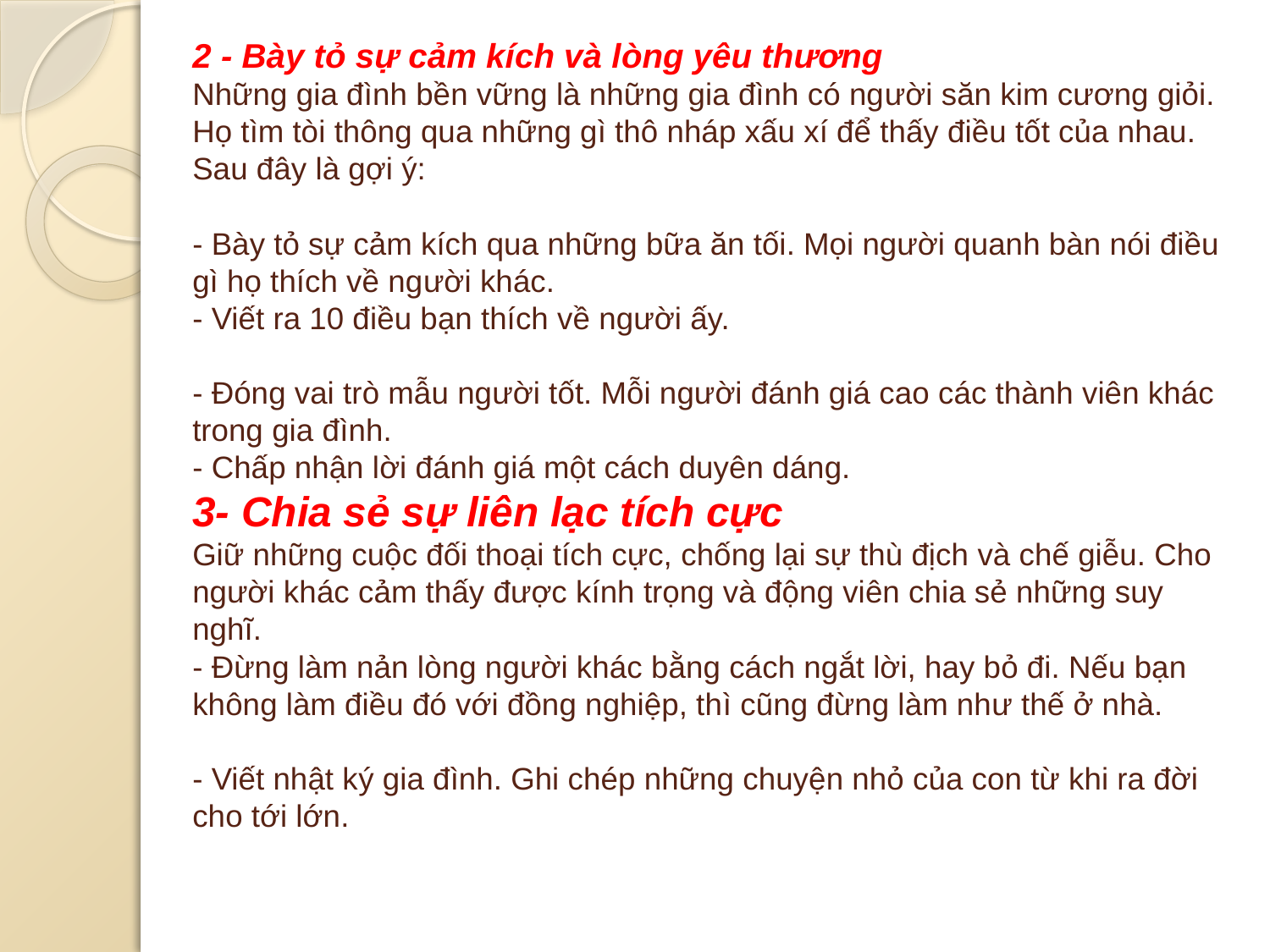

# 2 - Bày tỏ sự cảm kích và lòng yêu thương Những gia đình bền vững là những gia đình có người săn kim cương giỏi. Họ tìm tòi thông qua những gì thô nháp xấu xí để thấy điều tốt của nhau. Sau đây là gợi ý:   - Bày tỏ sự cảm kích qua những bữa ăn tối. Mọi người quanh bàn nói điều gì họ thích về người khác. - Viết ra 10 điều bạn thích về người ấy. - Đóng vai trò mẫu người tốt. Mỗi người đánh giá cao các thành viên khác trong gia đình. - Chấp nhận lời đánh giá một cách duyên dáng. 3- Chia sẻ sự liên lạc tích cực Giữ những cuộc đối thoại tích cực, chống lại sự thù địch và chế giễu. Cho người khác cảm thấy được kính trọng và động viên chia sẻ những suy nghĩ. - Đừng làm nản lòng người khác bằng cách ngắt lời, hay bỏ đi. Nếu bạn không làm điều đó với đồng nghiệp, thì cũng đừng làm như thế ở nhà.   - Viết nhật ký gia đình. Ghi chép những chuyện nhỏ của con từ khi ra đời cho tới lớn.